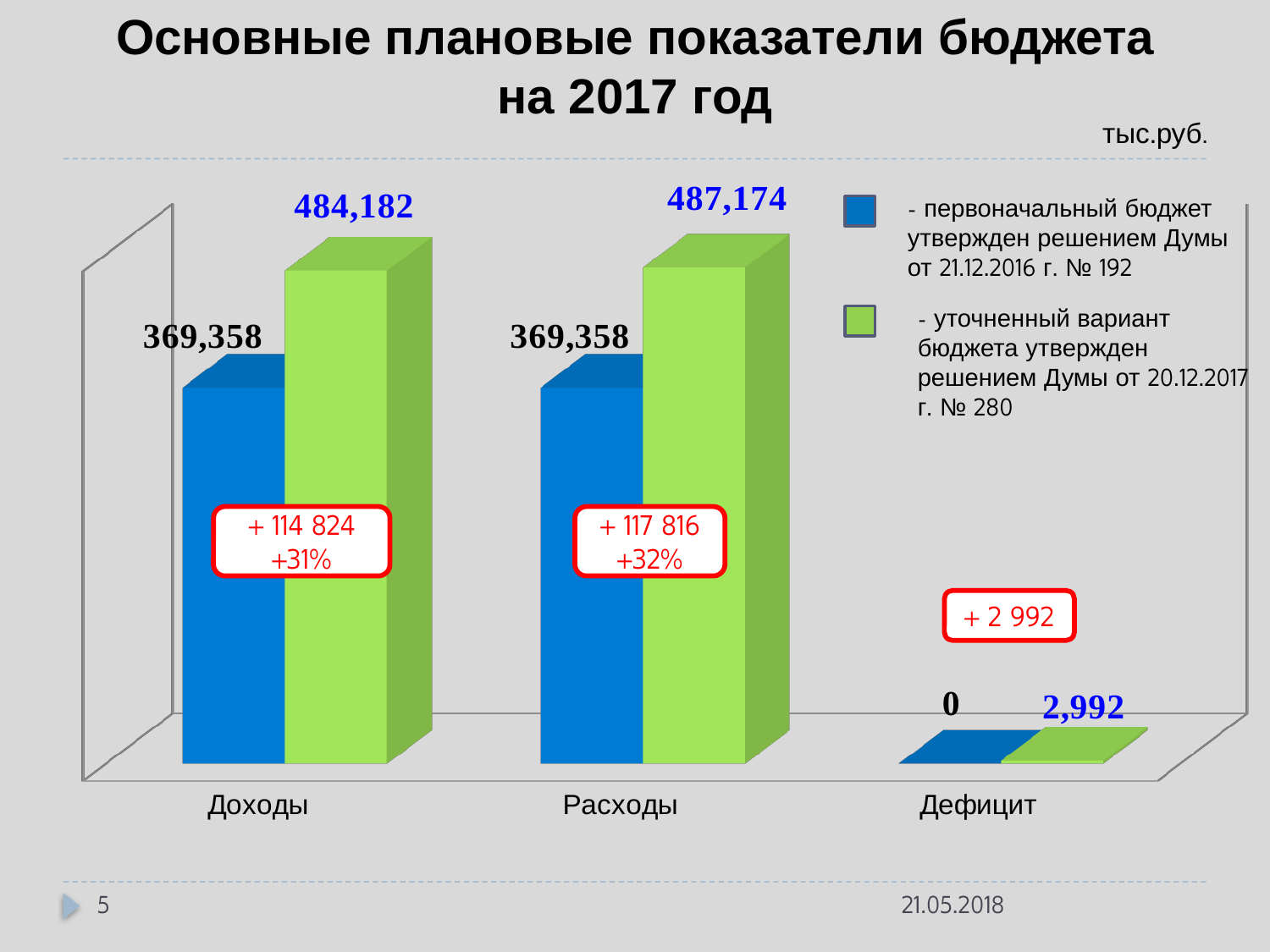

# Основные плановые показатели бюджета на 2017 год
тыс.руб.

[unsupported chart]

- первоначальный бюджет утвержден решением Думы от 21.12.2016 г. № 192

- уточненный вариант бюджета утвержден решением Думы от 20.12.2017 г. № 280

+ 114 824
+31%
+ 117 816
+32%
+ 2 992
5
21.05.2018